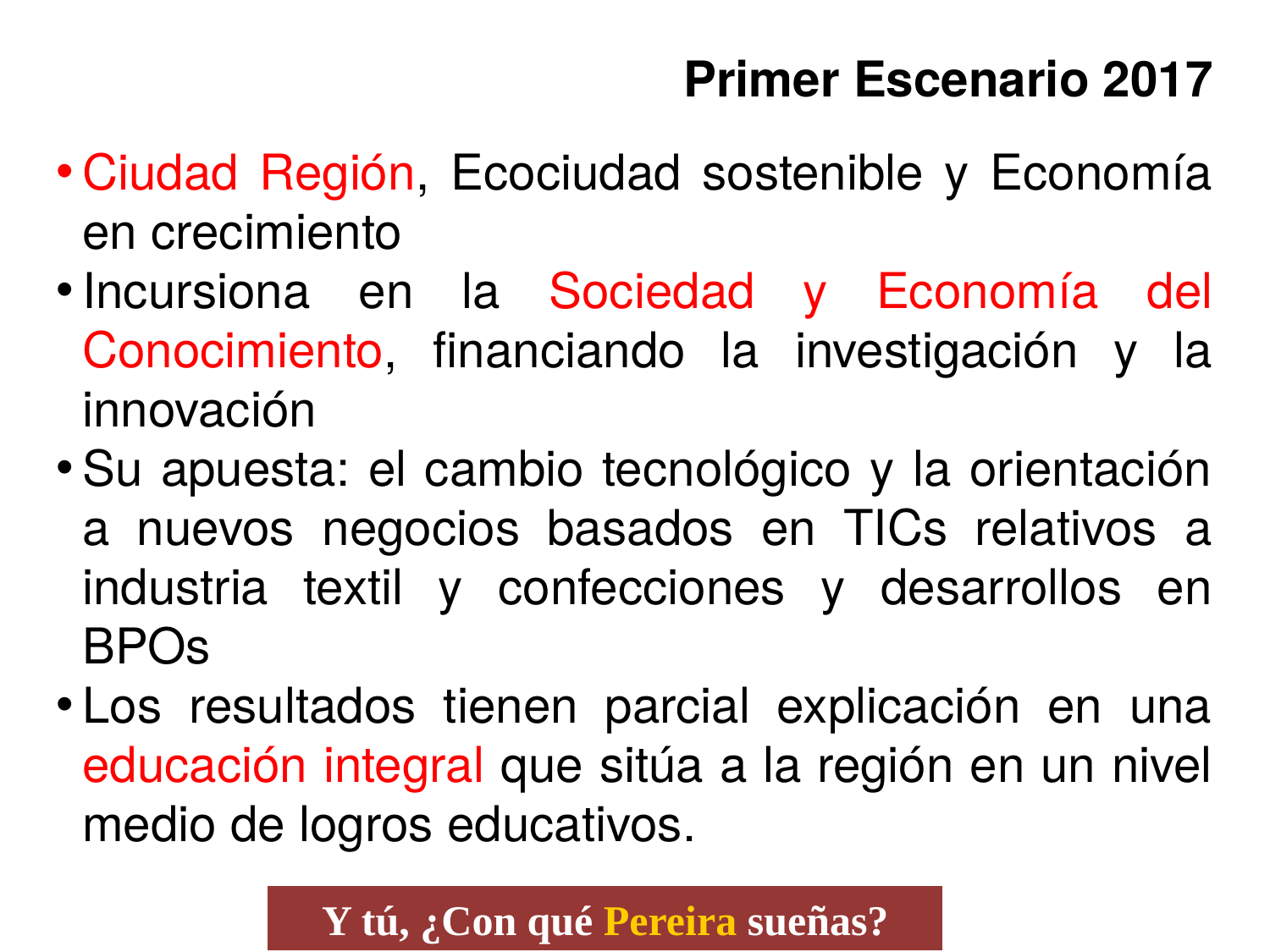

Primer Escenario 2017

Ciudad Región, Ecociudad sostenible y Economía en crecimiento
Incursiona en la Sociedad y Economía del Conocimiento, financiando la investigación y la innovación
Su apuesta: el cambio tecnológico y la orientación a nuevos negocios basados en TICs relativos a industria textil y confecciones y desarrollos en BPOs
Los resultados tienen parcial explicación en una educación integral que sitúa a la región en un nivel medio de logros educativos.
Y tú, ¿Con qué Pereira sueñas?